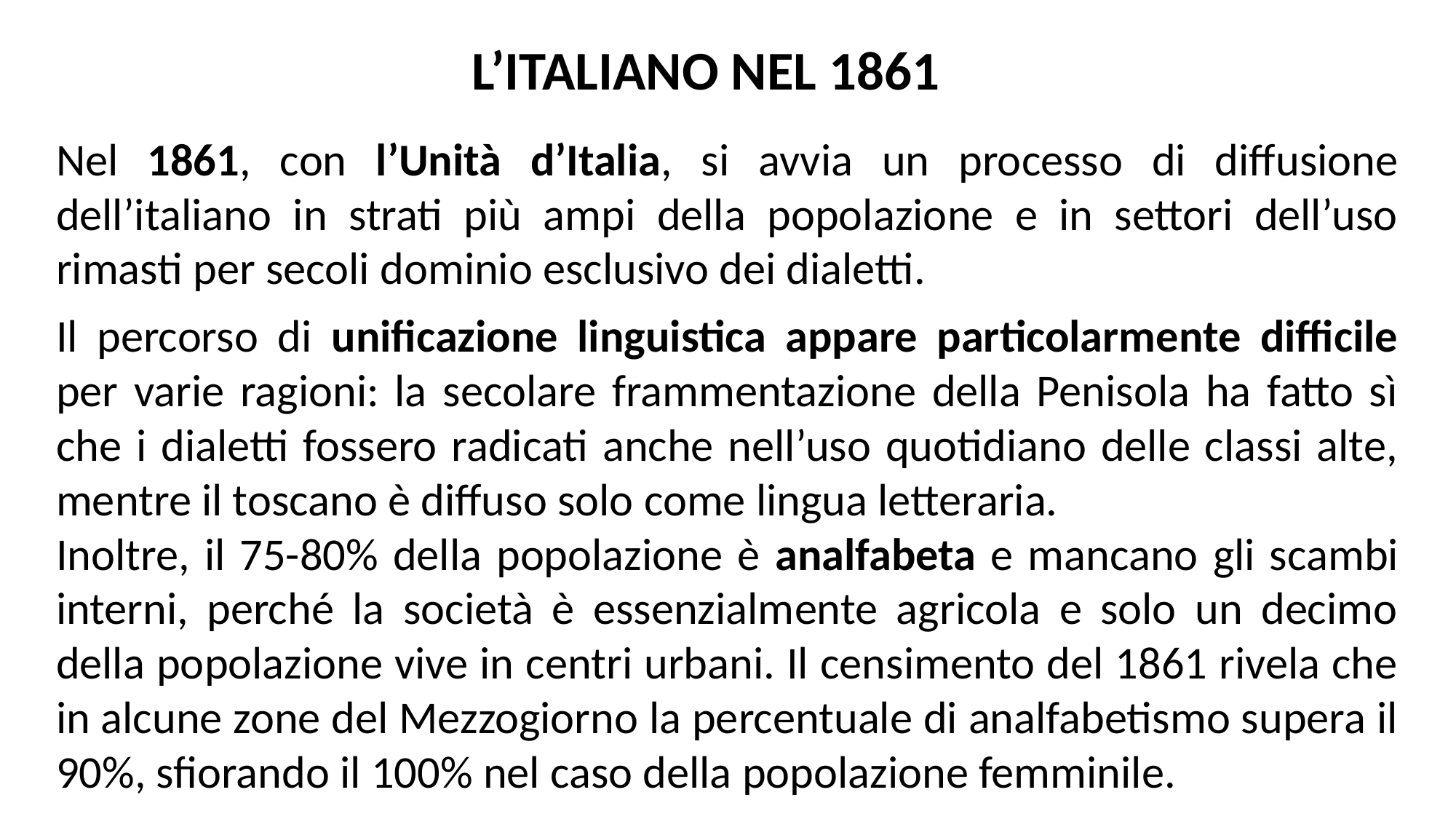

L’ITALIANO NEL 1861
Nel 1861, con l’Unità d’Italia, si avvia un processo di diffusione dell’italiano in strati più ampi della popolazione e in settori dell’uso rimasti per secoli dominio esclusivo dei dialetti.
Il percorso di unificazione linguistica appare particolarmente difficile per varie ragioni: la secolare frammentazione della Penisola ha fatto sì che i dialetti fossero radicati anche nell’uso quotidiano delle classi alte, mentre il toscano è diffuso solo come lingua letteraria.
Inoltre, il 75-80% della popolazione è analfabeta e mancano gli scambi interni, perché la società è essenzialmente agricola e solo un decimo della popolazione vive in centri urbani. Il censimento del 1861 rivela che in alcune zone del Mezzogiorno la percentuale di analfabetismo supera il 90%, sfiorando il 100% nel caso della popolazione femminile.